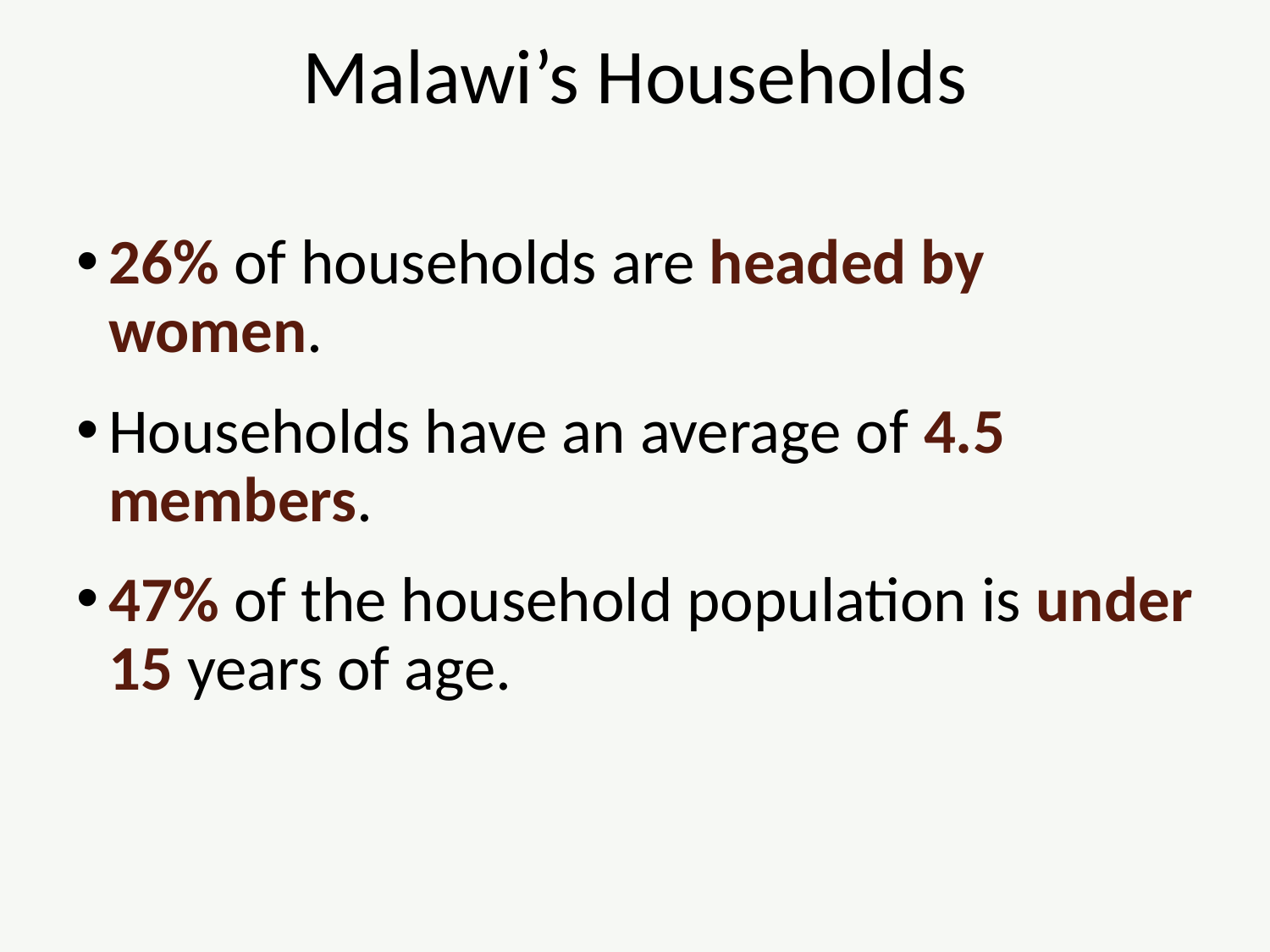

# Malawi’s Households
26% of households are headed by women.
Households have an average of 4.5 members.
47% of the household population is under 15 years of age.